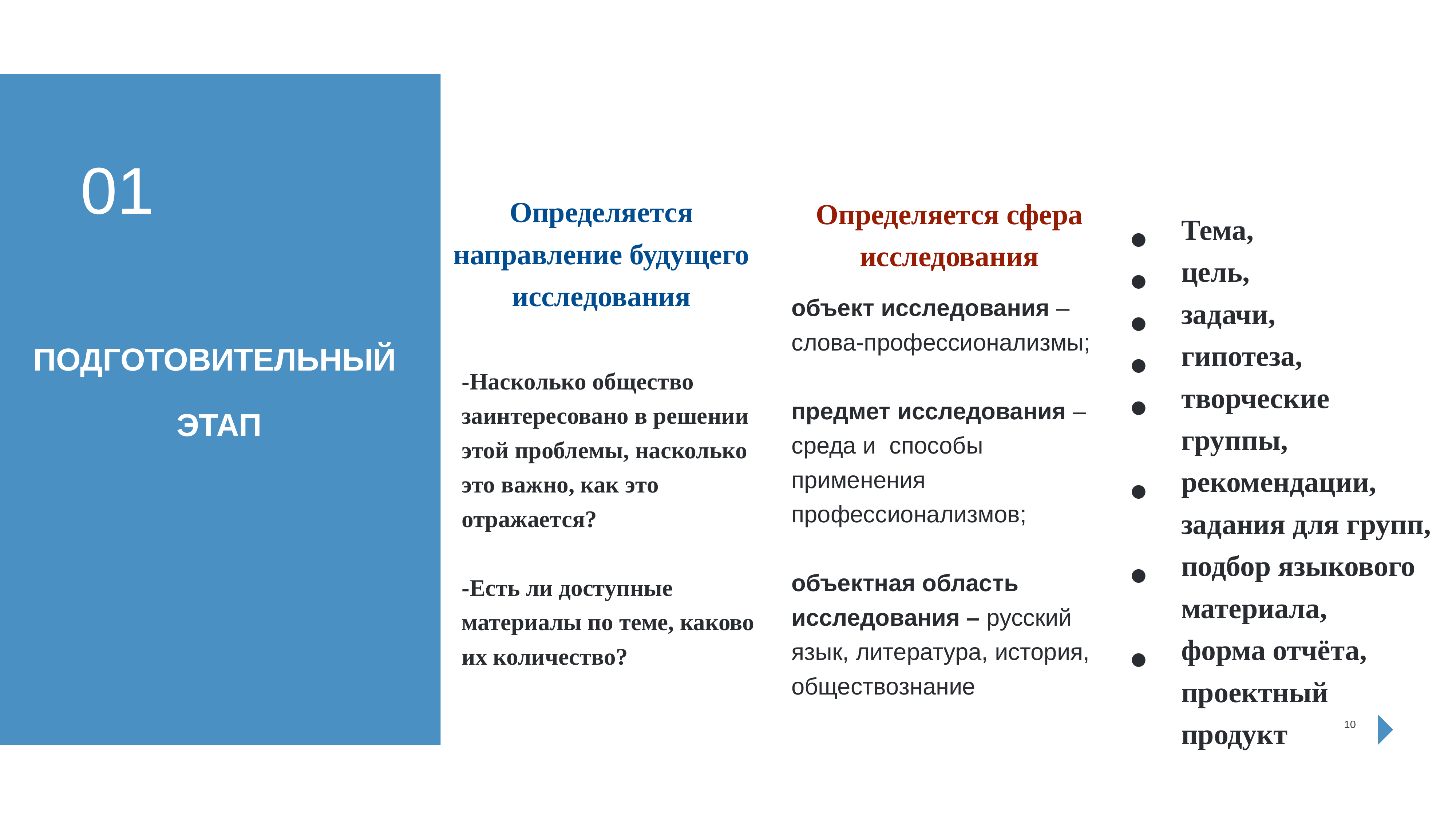

01

Определяется направление будущего исследования
Определяется сфера исследования
Тема,
цель,
задачи,
гипотеза,
творческие группы,
рекомендации, задания для групп,
подбор языкового материала,
форма отчёта, проектный продукт
объект исследования – слова-профессионализмы;

предмет исследования – среда и  способы применения профессионализмов;

объектная область исследования – русский язык, литература, история, обществознание
ПОДГОТОВИТЕЛЬНЫЙ  ЭТАП
-Насколько общество заинтересовано в решении этой проблемы, насколько это важно, как это отражается?

-Есть ли доступные материалы по теме, каково их количество?
10